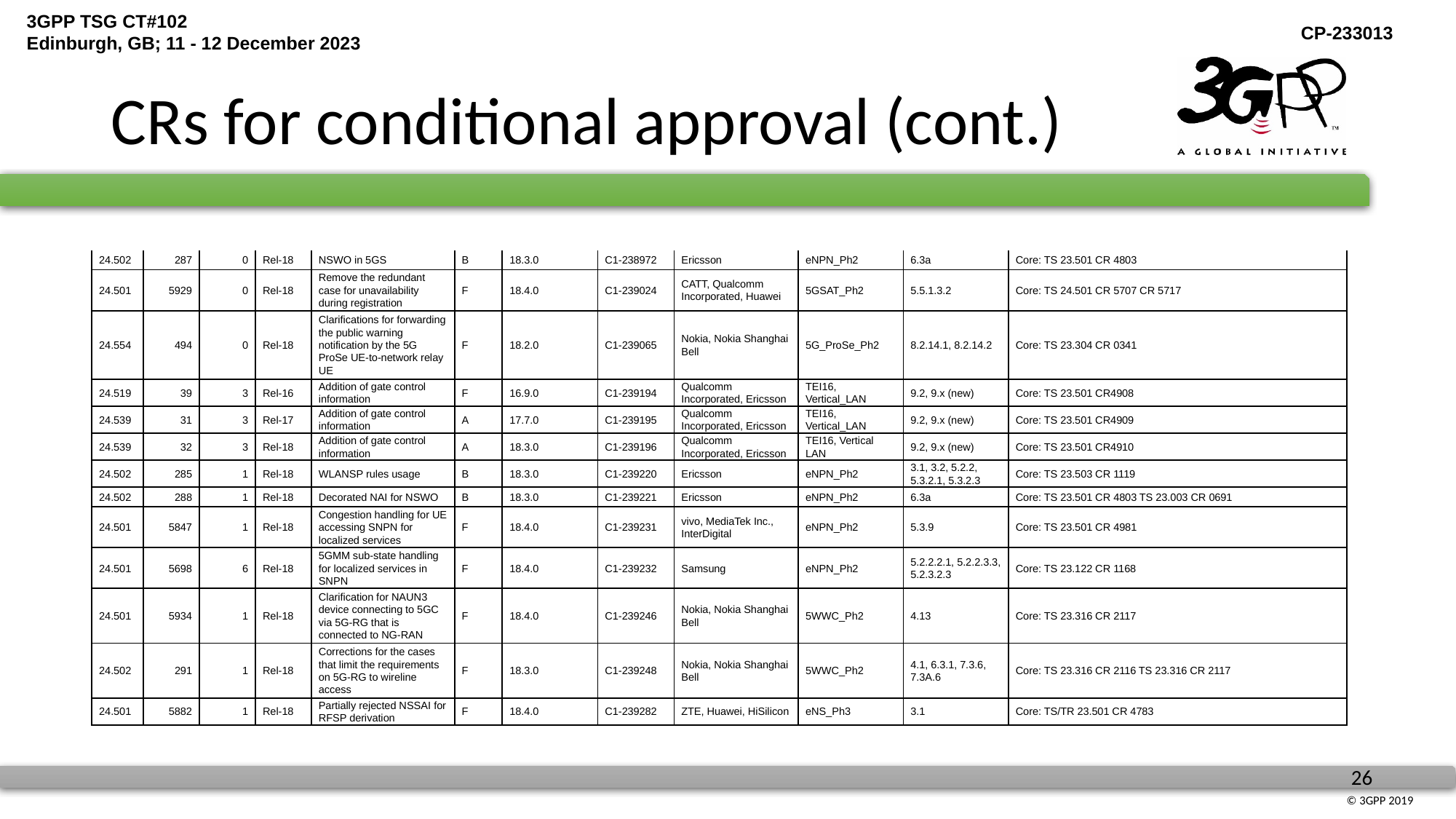

# CRs for conditional approval (cont.)
| 24.502 | 287 | 0 | Rel-18 | NSWO in 5GS | B | 18.3.0 | C1-238972 | Ericsson | eNPN\_Ph2 | 6.3a | Core: TS 23.501 CR 4803 |
| --- | --- | --- | --- | --- | --- | --- | --- | --- | --- | --- | --- |
| 24.501 | 5929 | 0 | Rel-18 | Remove the redundant case for unavailability during registration | F | 18.4.0 | C1-239024 | CATT, Qualcomm Incorporated, Huawei | 5GSAT\_Ph2 | 5.5.1.3.2 | Core: TS 24.501 CR 5707 CR 5717 |
| 24.554 | 494 | 0 | Rel-18 | Clarifications for forwarding the public warning notification by the 5G ProSe UE-to-network relay UE | F | 18.2.0 | C1-239065 | Nokia, Nokia Shanghai Bell | 5G\_ProSe\_Ph2 | 8.2.14.1, 8.2.14.2 | Core: TS 23.304 CR 0341 |
| 24.519 | 39 | 3 | Rel-16 | Addition of gate control information | F | 16.9.0 | C1-239194 | Qualcomm Incorporated, Ericsson | TEI16, Vertical\_LAN | 9.2, 9.x (new) | Core: TS 23.501 CR4908 |
| 24.539 | 31 | 3 | Rel-17 | Addition of gate control information | A | 17.7.0 | C1-239195 | Qualcomm Incorporated, Ericsson | TEI16, Vertical\_LAN | 9.2, 9.x (new) | Core: TS 23.501 CR4909 |
| 24.539 | 32 | 3 | Rel-18 | Addition of gate control information | A | 18.3.0 | C1-239196 | Qualcomm Incorporated, Ericsson | TEI16, Vertical LAN | 9.2, 9.x (new) | Core: TS 23.501 CR4910 |
| --- | --- | --- | --- | --- | --- | --- | --- | --- | --- | --- | --- |
| 24.502 | 285 | 1 | Rel-18 | WLANSP rules usage | B | 18.3.0 | C1-239220 | Ericsson | eNPN\_Ph2 | 3.1, 3.2, 5.2.2, 5.3.2.1, 5.3.2.3 | Core: TS 23.503 CR 1119 |
| 24.502 | 288 | 1 | Rel-18 | Decorated NAI for NSWO | B | 18.3.0 | C1-239221 | Ericsson | eNPN\_Ph2 | 6.3a | Core: TS 23.501 CR 4803 TS 23.003 CR 0691 |
| 24.501 | 5847 | 1 | Rel-18 | Congestion handling for UE accessing SNPN for localized services | F | 18.4.0 | C1-239231 | vivo, MediaTek Inc., InterDigital | eNPN\_Ph2 | 5.3.9 | Core: TS 23.501 CR 4981 |
| 24.501 | 5698 | 6 | Rel-18 | 5GMM sub-state handling for localized services in SNPN | F | 18.4.0 | C1-239232 | Samsung | eNPN\_Ph2 | 5.2.2.2.1, 5.2.2.3.3, 5.2.3.2.3 | Core: TS 23.122 CR 1168 |
| 24.501 | 5934 | 1 | Rel-18 | Clarification for NAUN3 device connecting to 5GC via 5G-RG that is connected to NG-RAN | F | 18.4.0 | C1-239246 | Nokia, Nokia Shanghai Bell | 5WWC\_Ph2 | 4.13 | Core: TS 23.316 CR 2117 |
| --- | --- | --- | --- | --- | --- | --- | --- | --- | --- | --- | --- |
| 24.502 | 291 | 1 | Rel-18 | Corrections for the cases that limit the requirements on 5G-RG to wireline access | F | 18.3.0 | C1-239248 | Nokia, Nokia Shanghai Bell | 5WWC\_Ph2 | 4.1, 6.3.1, 7.3.6, 7.3A.6 | Core: TS 23.316 CR 2116 TS 23.316 CR 2117 |
| 24.501 | 5882 | 1 | Rel-18 | Partially rejected NSSAI for RFSP derivation | F | 18.4.0 | C1-239282 | ZTE, Huawei, HiSilicon | eNS\_Ph3 | 3.1 | Core: TS/TR 23.501 CR 4783 |